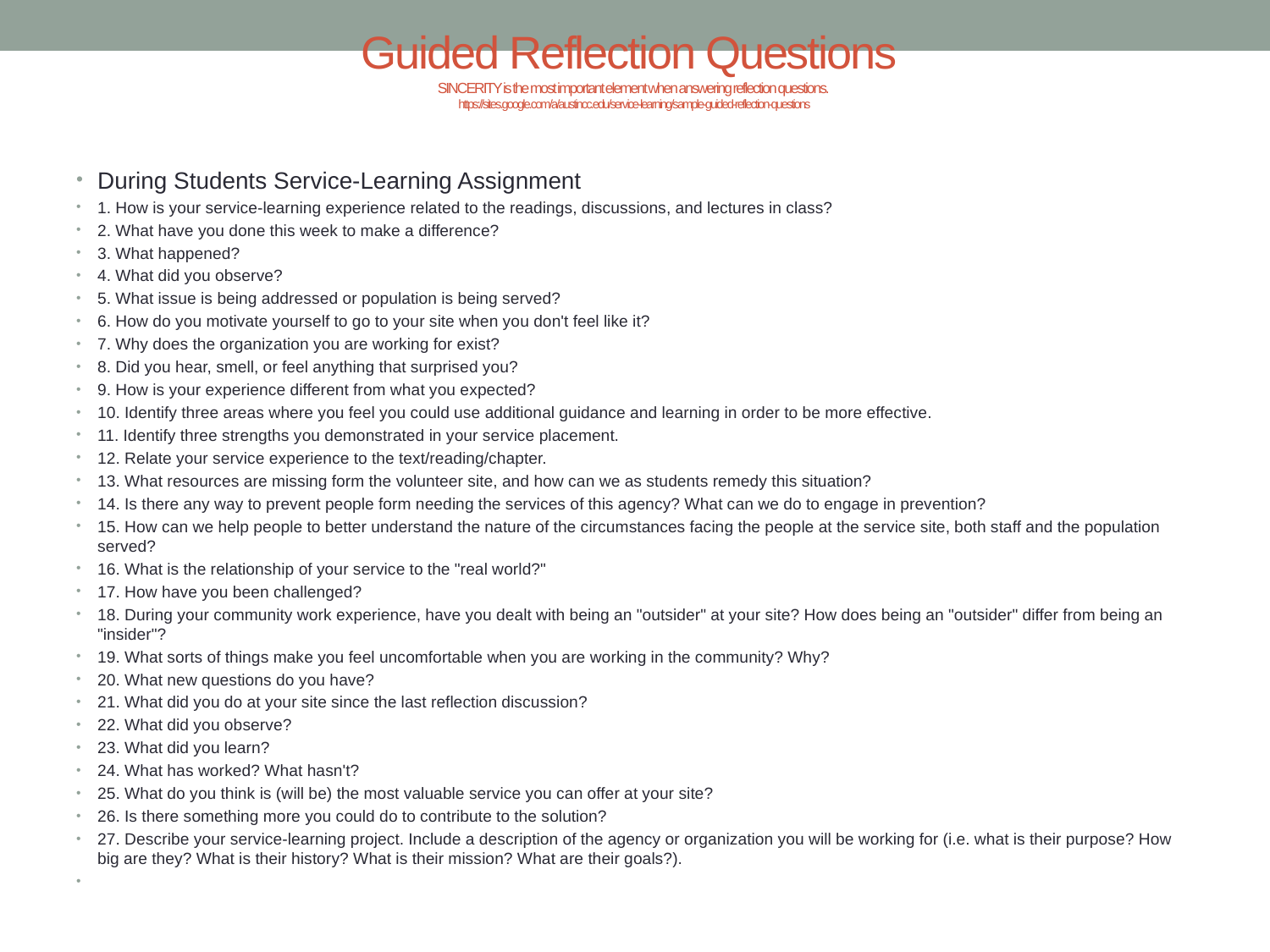

# Guided Reflection Questions SINCERITY is the most important element when answering reflection questions. https://sites.google.com/a/austincc.edu/service-learning/sample-guided-reflection-questions

During Students Service-Learning Assignment
1. How is your service-learning experience related to the readings, discussions, and lectures in class?
2. What have you done this week to make a difference?
3. What happened?
4. What did you observe?
5. What issue is being addressed or population is being served?
6. How do you motivate yourself to go to your site when you don't feel like it?
7. Why does the organization you are working for exist?
8. Did you hear, smell, or feel anything that surprised you?
9. How is your experience different from what you expected?
10. Identify three areas where you feel you could use additional guidance and learning in order to be more effective.
11. Identify three strengths you demonstrated in your service placement.
12. Relate your service experience to the text/reading/chapter.
13. What resources are missing form the volunteer site, and how can we as students remedy this situation?
14. Is there any way to prevent people form needing the services of this agency? What can we do to engage in prevention?
15. How can we help people to better understand the nature of the circumstances facing the people at the service site, both staff and the population served?
16. What is the relationship of your service to the "real world?"
17. How have you been challenged?
18. During your community work experience, have you dealt with being an "outsider" at your site? How does being an "outsider" differ from being an "insider"?
19. What sorts of things make you feel uncomfortable when you are working in the community? Why?
20. What new questions do you have?
21. What did you do at your site since the last reflection discussion?
22. What did you observe?
23. What did you learn?
24. What has worked? What hasn't?
25. What do you think is (will be) the most valuable service you can offer at your site?
26. Is there something more you could do to contribute to the solution?
27. Describe your service-learning project. Include a description of the agency or organization you will be working for (i.e. what is their purpose? How big are they? What is their history? What is their mission? What are their goals?).